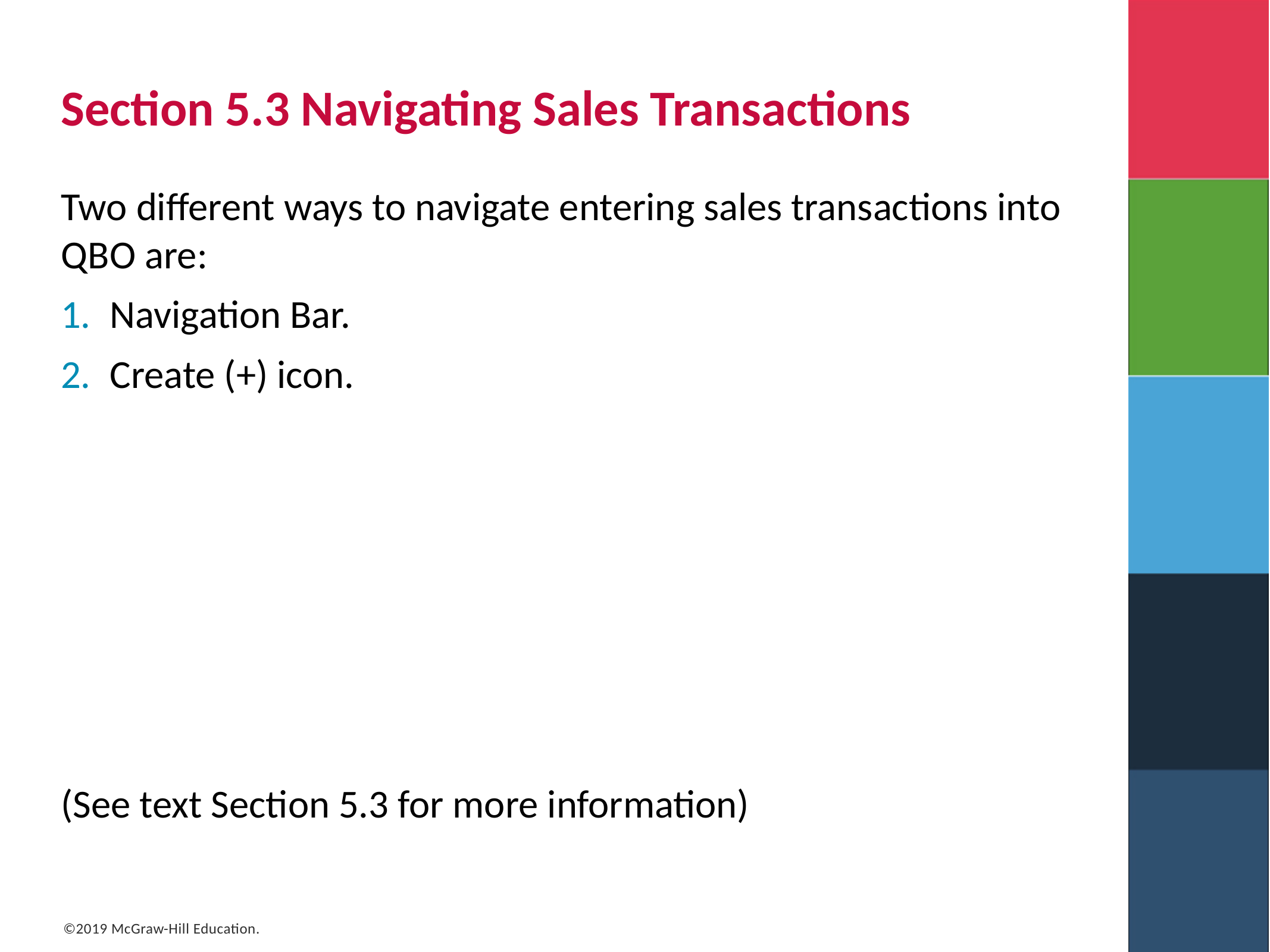

# Section 5.3 Navigating Sales Transactions
Two different ways to navigate entering sales transactions into Q B O are:
Navigation Bar.
Create (+) icon.
(See text Section 5.3 for more information)